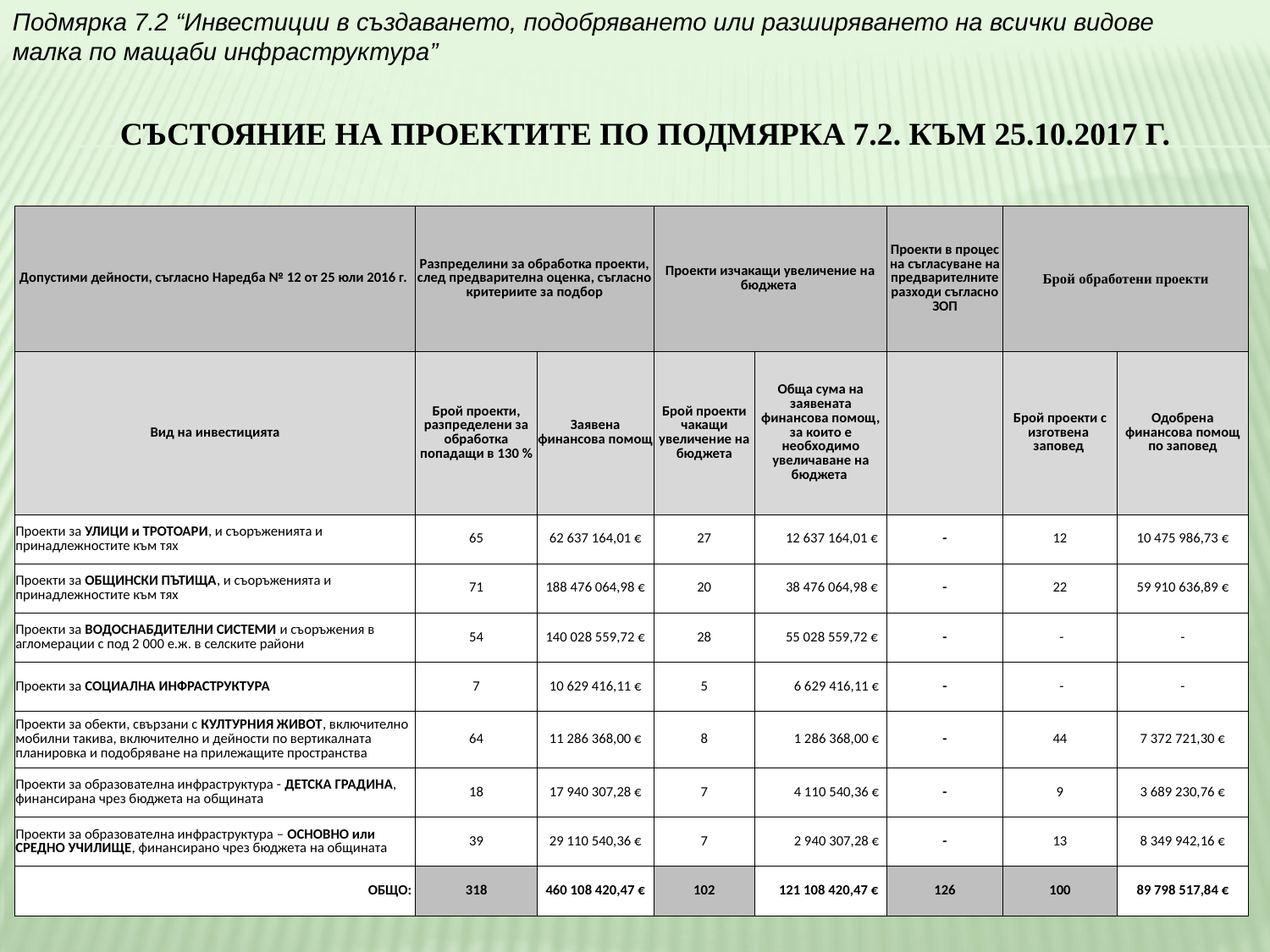

Подмярка 7.2 “Инвестиции в създаването, подобряването или разширяването на всички видове малка по мащаби инфраструктура”
# Състояние на Проектите по подмярка 7.2. към 25.10.2017 г.
| Допустими дейности, съгласно Наредба № 12 от 25 юли 2016 г. | Разпределини за обработка проекти, след предварителна оценка, съгласно критериите за подбор |  | Проекти изчакащи увеличение на бюджета |  | Проекти в процес на съгласуване на предварителните разходи съгласно ЗОП | Брой обработени проекти |  |
| --- | --- | --- | --- | --- | --- | --- | --- |
| Вид на инвестицията | Брой проекти, разпределени за обработка попадащи в 130 % | Заявена финансова помощ | Брой проекти чакащи увеличение на бюджета | Обща сума на заявената финансова помощ, за които е необходимо увеличаване на бюджета |  | Брой проекти с изготвена заповед | Одобрена финансова помощ по заповед |
| Проекти за УЛИЦИ и ТРОТОАРИ, и съоръженията и принадлежностите към тях | 65 | 62 637 164,01 € | 27 | 12 637 164,01 € | - | 12 | 10 475 986,73 € |
| Проекти за ОБЩИНСКИ ПЪТИЩА, и съоръженията и принадлежностите към тях | 71 | 188 476 064,98 € | 20 | 38 476 064,98 € | - | 22 | 59 910 636,89 € |
| Проекти за ВОДОСНАБДИТЕЛНИ СИСТЕМИ и съоръжения в агломерации с под 2 000 е.ж. в селските райони | 54 | 140 028 559,72 € | 28 | 55 028 559,72 € | - | - | - |
| Проекти за СОЦИАЛНА ИНФРАСТРУКТУРА | 7 | 10 629 416,11 € | 5 | 6 629 416,11 € | - | - | - |
| Проекти за обекти, свързани с КУЛТУРНИЯ ЖИВОТ, включително мобилни такива, включително и дейности по вертикалната планировка и подобряване на прилежащите пространства | 64 | 11 286 368,00 € | 8 | 1 286 368,00 € | - | 44 | 7 372 721,30 € |
| Проекти за образователна инфраструктура - ДЕТСКА ГРАДИНА, финансирана чрез бюджета на общината | 18 | 17 940 307,28 € | 7 | 4 110 540,36 € | - | 9 | 3 689 230,76 € |
| Проекти за образователна инфраструктура – ОСНОВНО или СРЕДНО УЧИЛИЩЕ, финансирано чрез бюджета на общината | 39 | 29 110 540,36 € | 7 | 2 940 307,28 € | - | 13 | 8 349 942,16 € |
| ОБЩО: | 318 | 460 108 420,47 € | 102 | 121 108 420,47 € | 126 | 100 | 89 798 517,84 € |